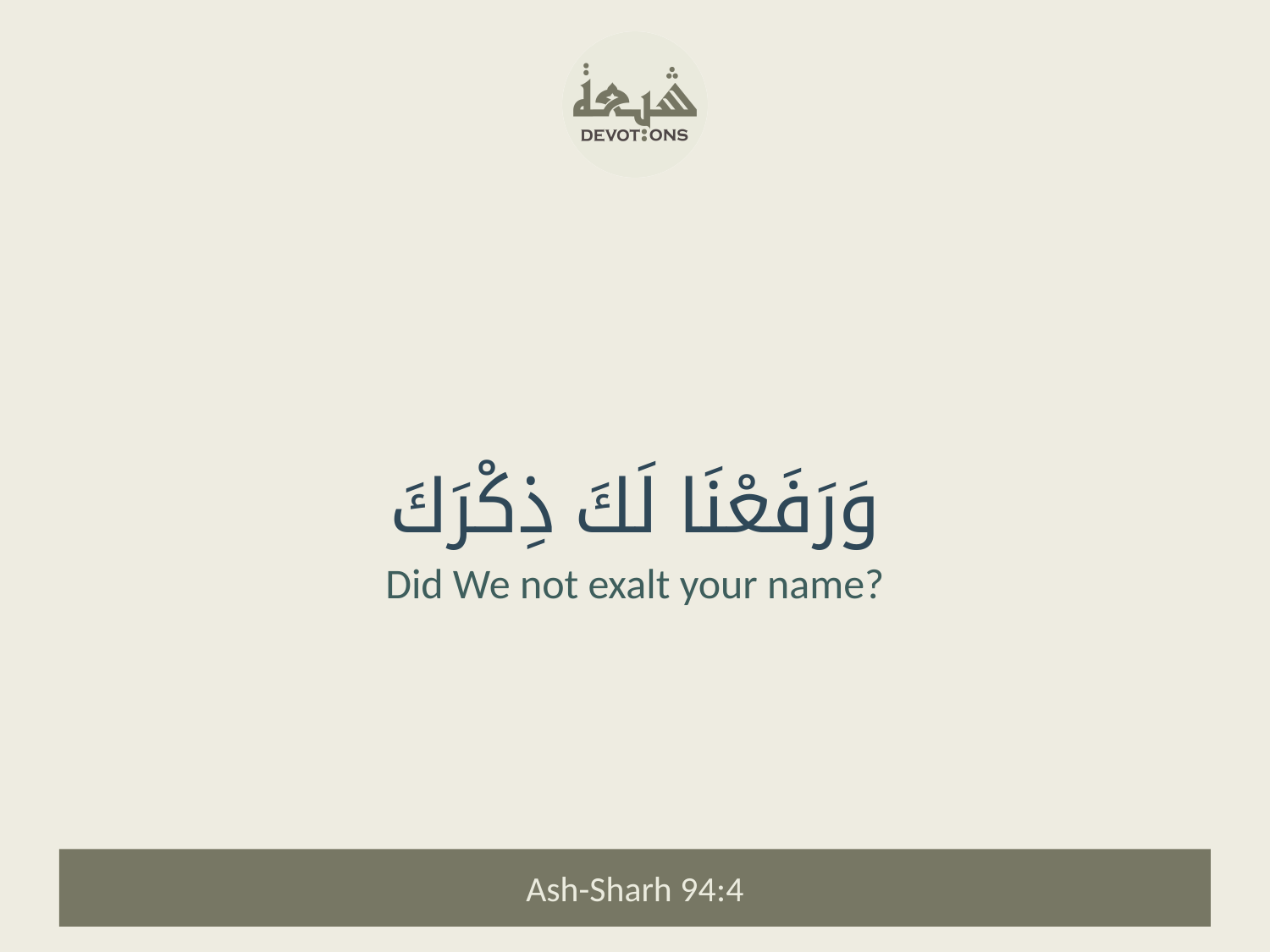

وَرَفَعْنَا لَكَ ذِكْرَكَ
Did We not exalt your name?
Ash-Sharh 94:4